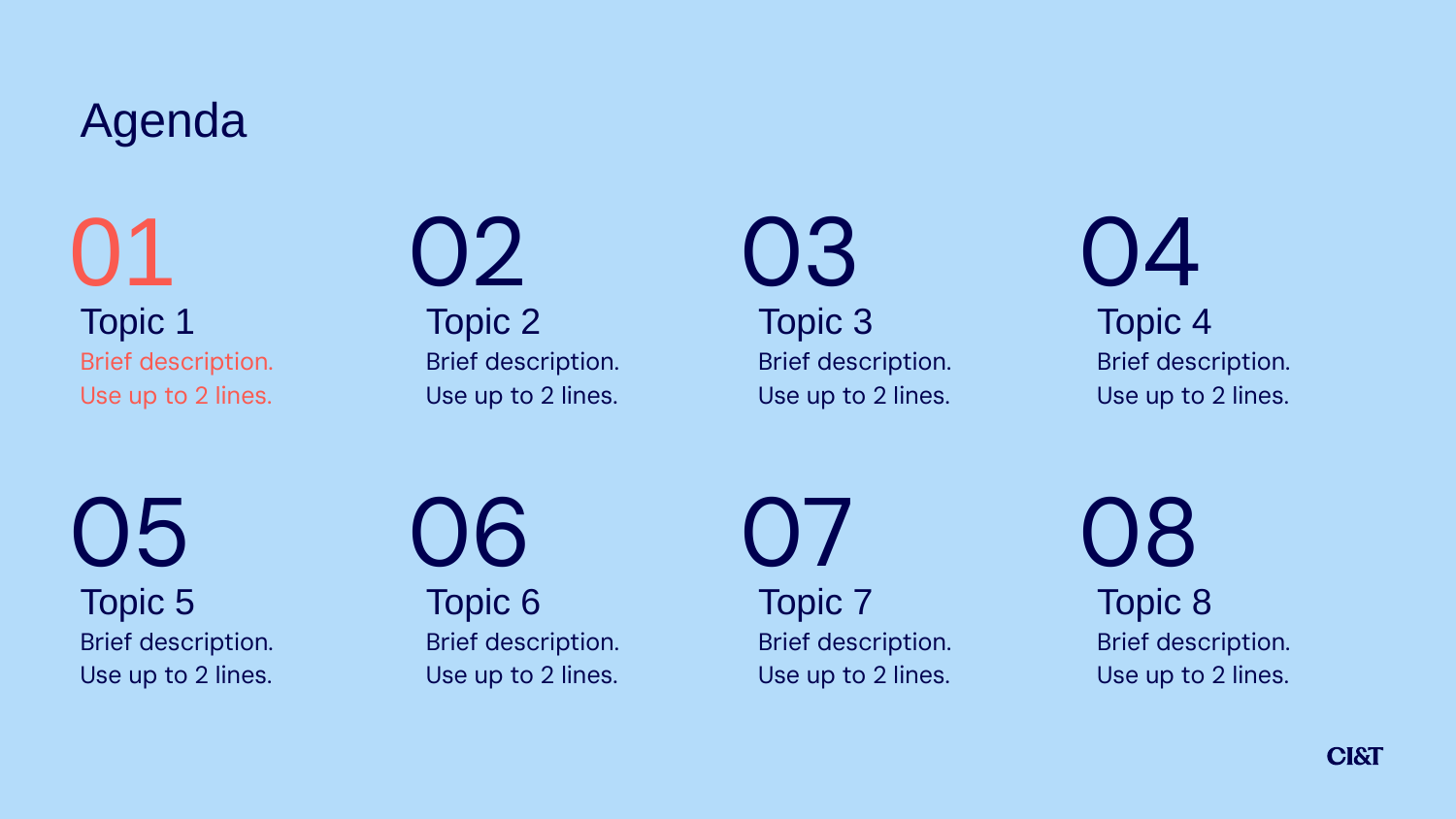

Agenda
01
02
03
04
Topic 1
Brief description.
Use up to 2 lines.
Topic 2
Brief description.
Use up to 2 lines.
Topic 3
Brief description.
Use up to 2 lines.
Topic 4
Brief description.
Use up to 2 lines.
05
06
07
08
Topic 5
Brief description.
Use up to 2 lines.
Topic 6
Brief description.
Use up to 2 lines.
Topic 7
Brief description.
Use up to 2 lines.
Topic 8
Brief description.
Use up to 2 lines.